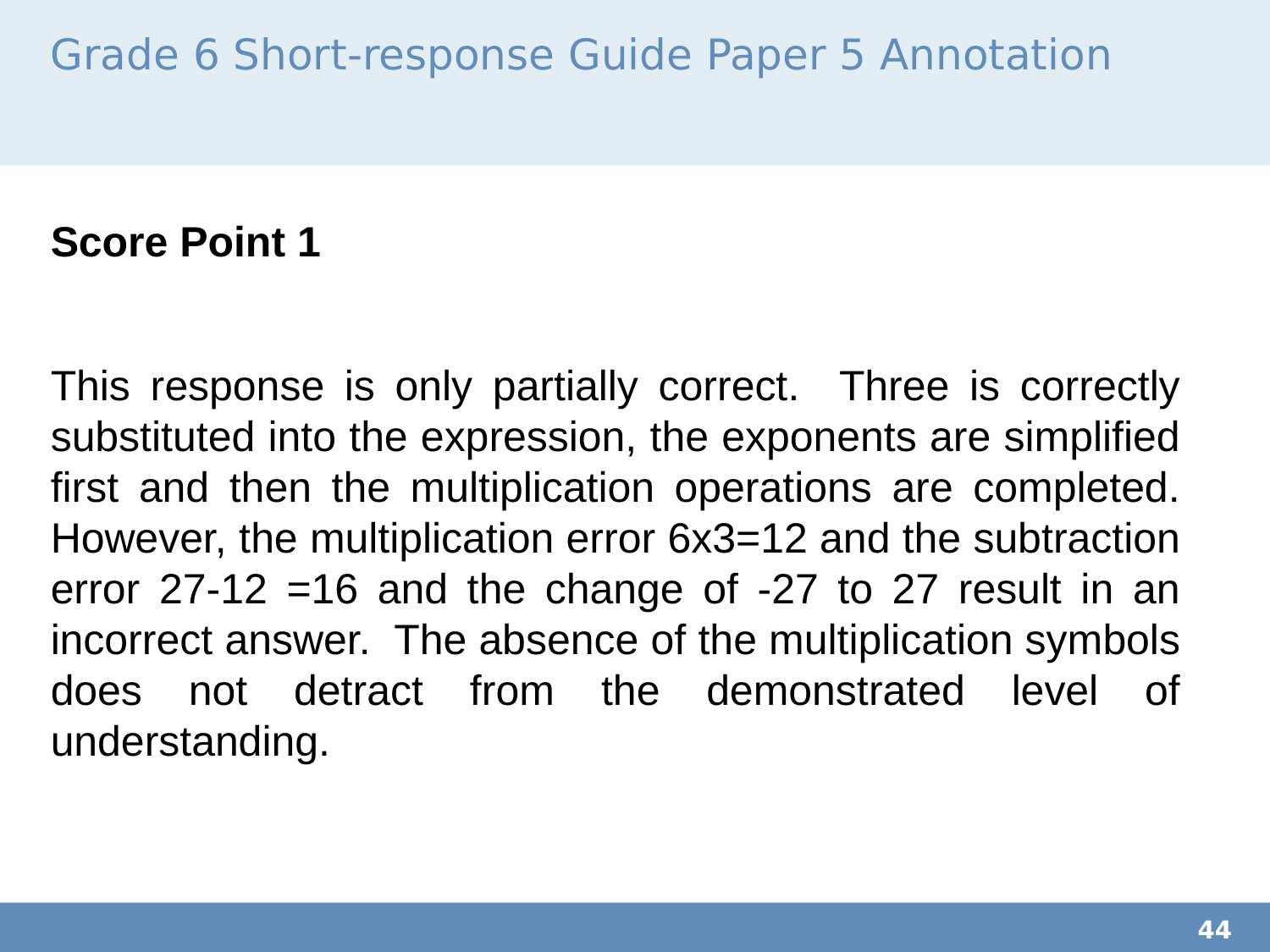

# Grade 6 Short-response Guide Paper 5 Annotation
Score Point 1

This response is only partially correct.  Three is correctly substituted into the expression, the exponents are simplified first and then the multiplication operations are completed. However, the multiplication error 6x3=12 and the subtraction error 27-12 =16 and the change of -27 to 27 result in an incorrect answer.  The absence of the multiplication symbols does not detract from the demonstrated level of understanding.
44